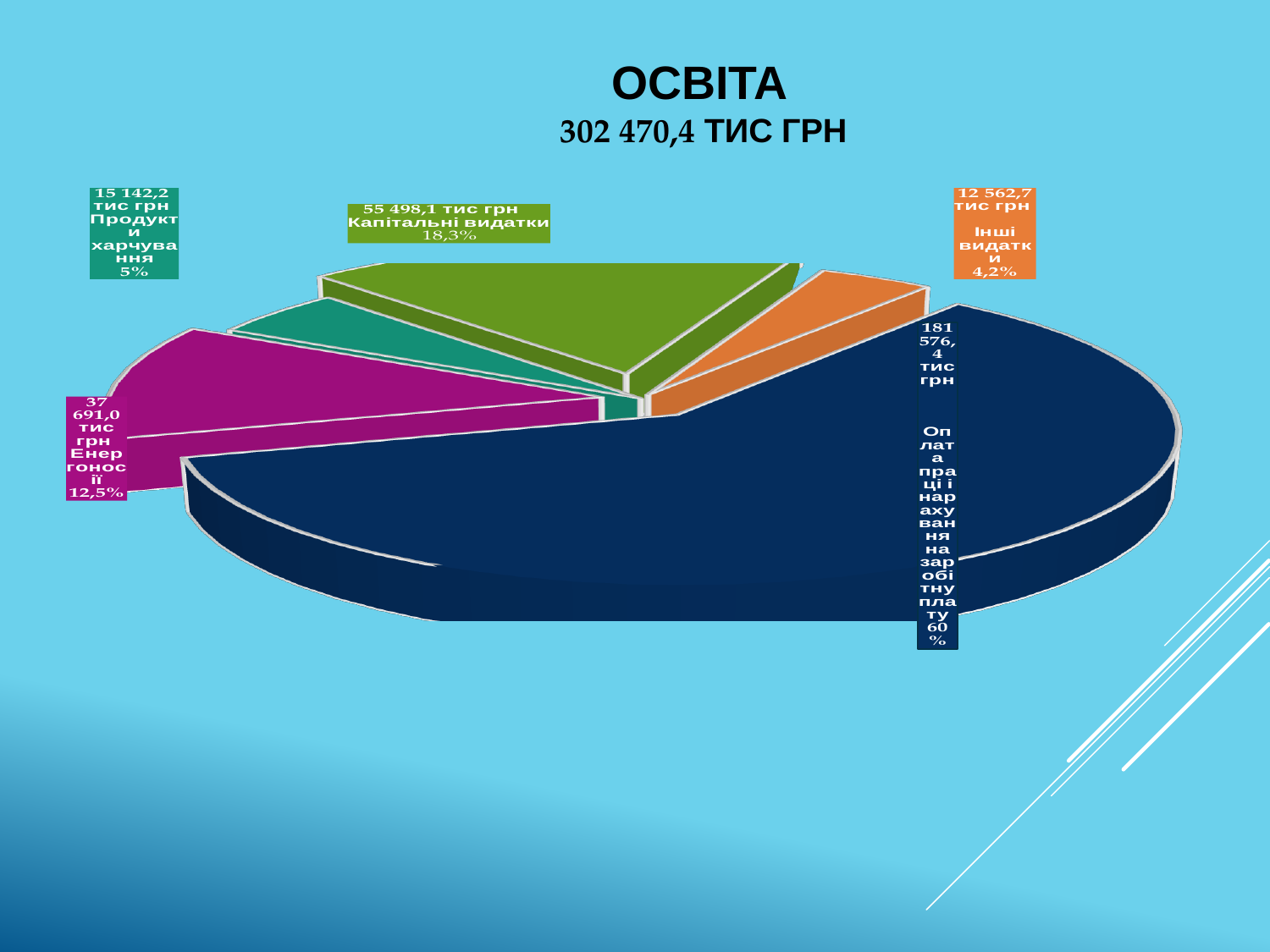

# Освіта 302 470,4 тис грн

[unsupported chart]